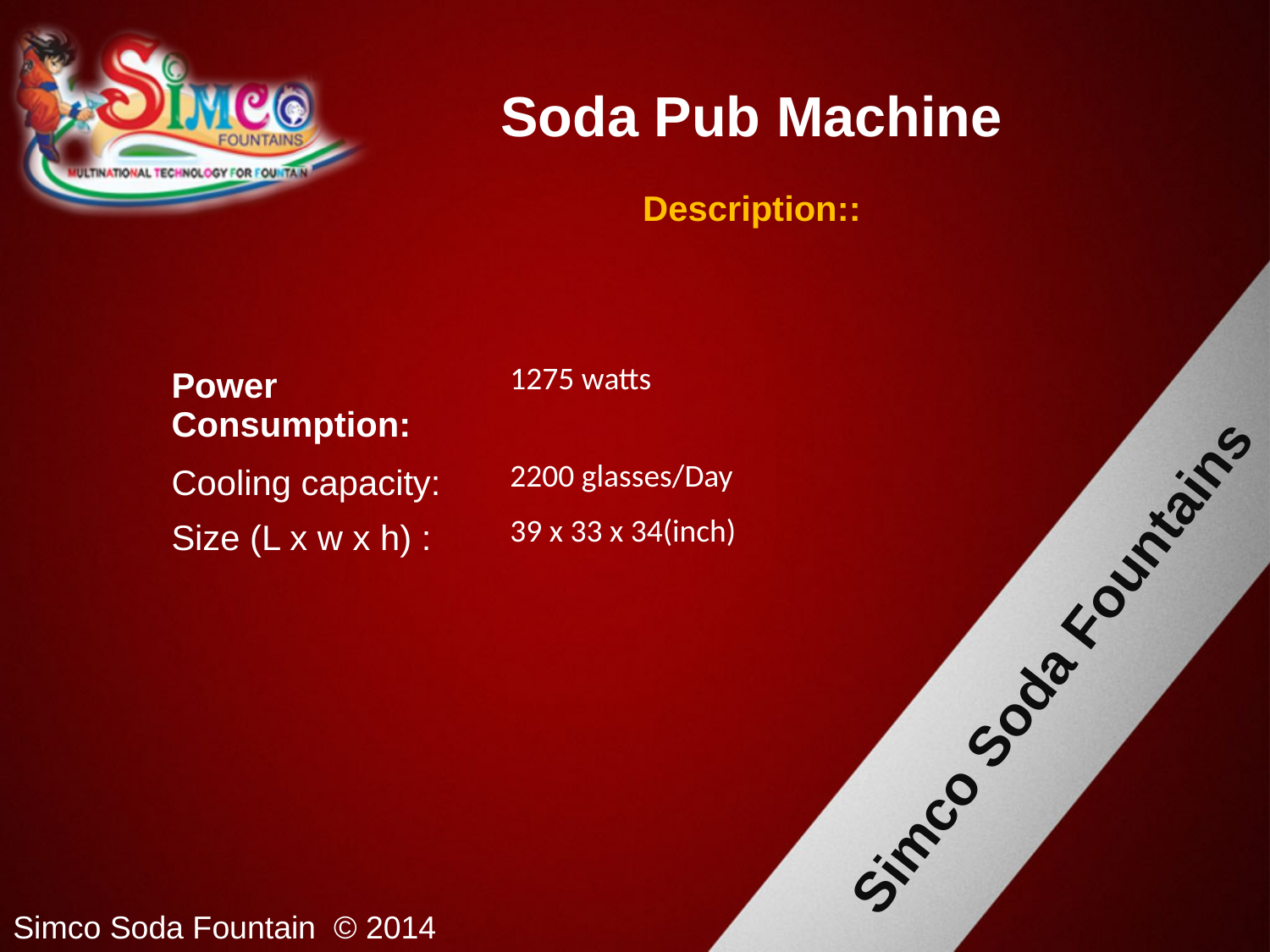

Soda Pub Machine
Description::
| Power Consumption: | 1275 watts |
| --- | --- |
| Cooling capacity: | 2200 glasses/Day |
| Size (L x w x h) : | 39 x 33 x 34(inch) |